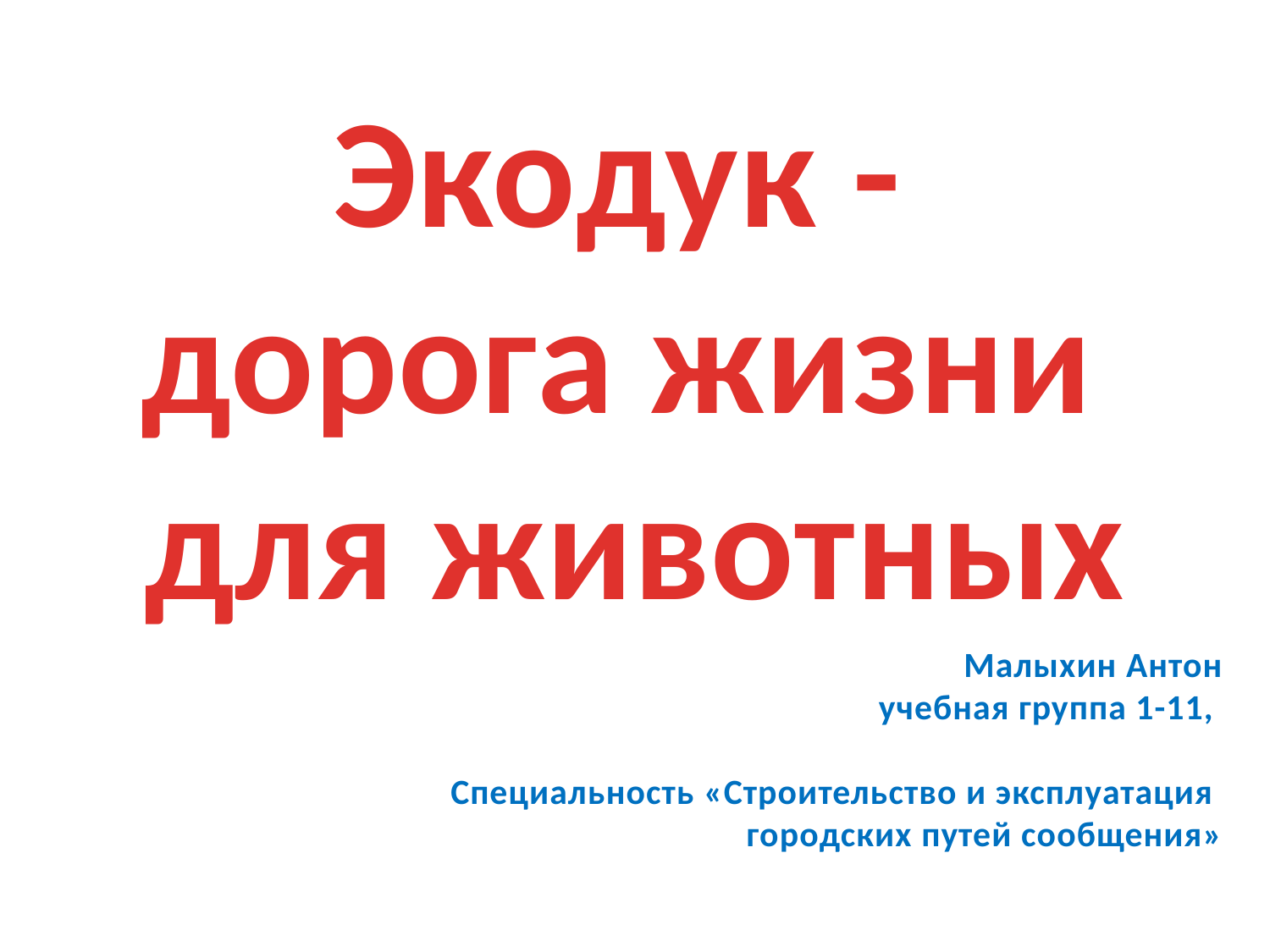

Экодук -
дорога жизни
для животных
Малыхин Антон
учебная группа 1-11,

Специальность «Строительство и эксплуатация
городских путей сообщения»